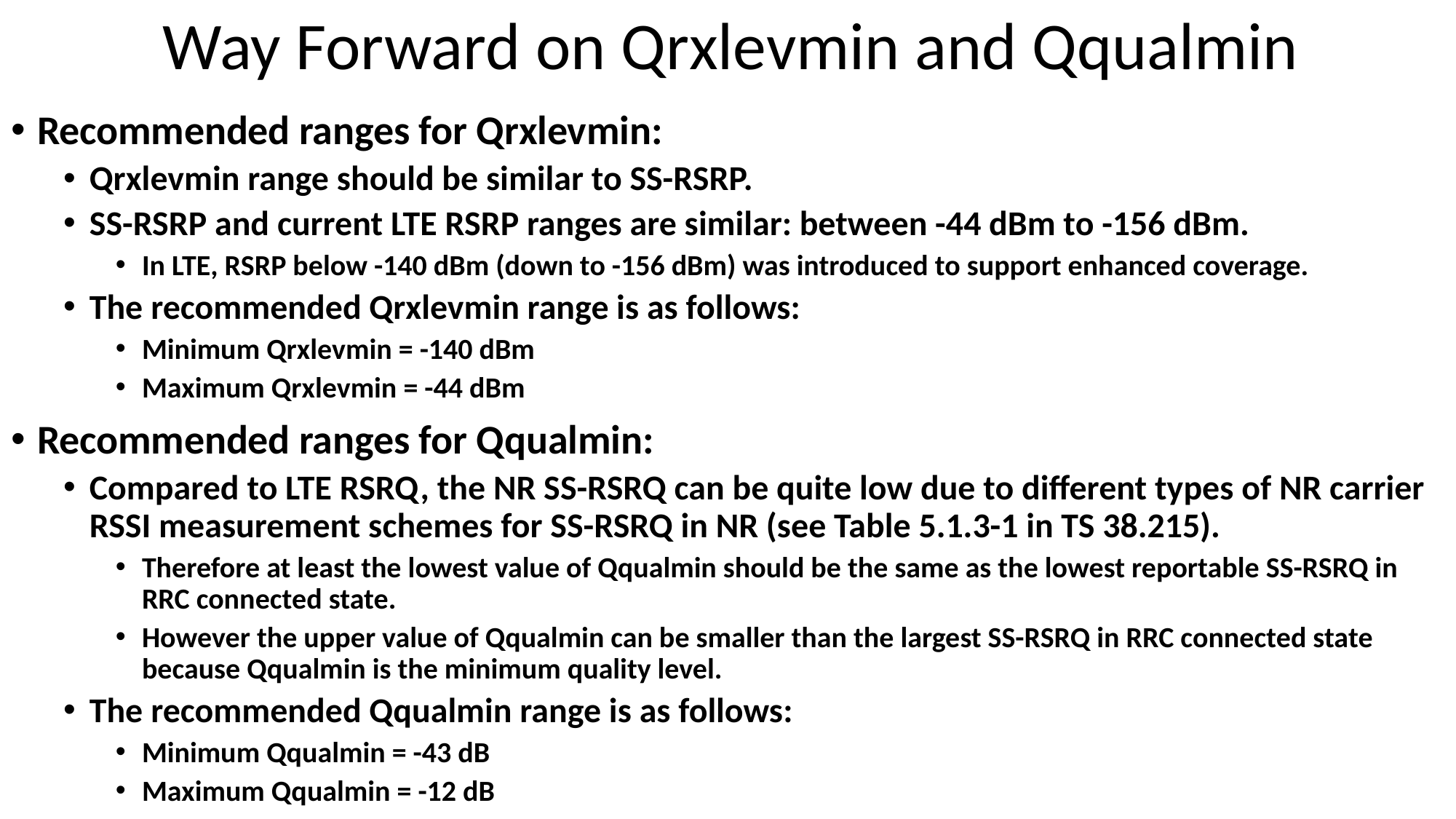

# Way Forward on Qrxlevmin and Qqualmin
Recommended ranges for Qrxlevmin:
Qrxlevmin range should be similar to SS-RSRP.
SS-RSRP and current LTE RSRP ranges are similar: between -44 dBm to -156 dBm.
In LTE, RSRP below -140 dBm (down to -156 dBm) was introduced to support enhanced coverage.
The recommended Qrxlevmin range is as follows:
Minimum Qrxlevmin = -140 dBm
Maximum Qrxlevmin = -44 dBm
Recommended ranges for Qqualmin:
Compared to LTE RSRQ, the NR SS-RSRQ can be quite low due to different types of NR carrier RSSI measurement schemes for SS-RSRQ in NR (see Table 5.1.3-1 in TS 38.215).
Therefore at least the lowest value of Qqualmin should be the same as the lowest reportable SS-RSRQ in RRC connected state.
However the upper value of Qqualmin can be smaller than the largest SS-RSRQ in RRC connected state because Qqualmin is the minimum quality level.
The recommended Qqualmin range is as follows:
Minimum Qqualmin = -43 dB
Maximum Qqualmin = -12 dB